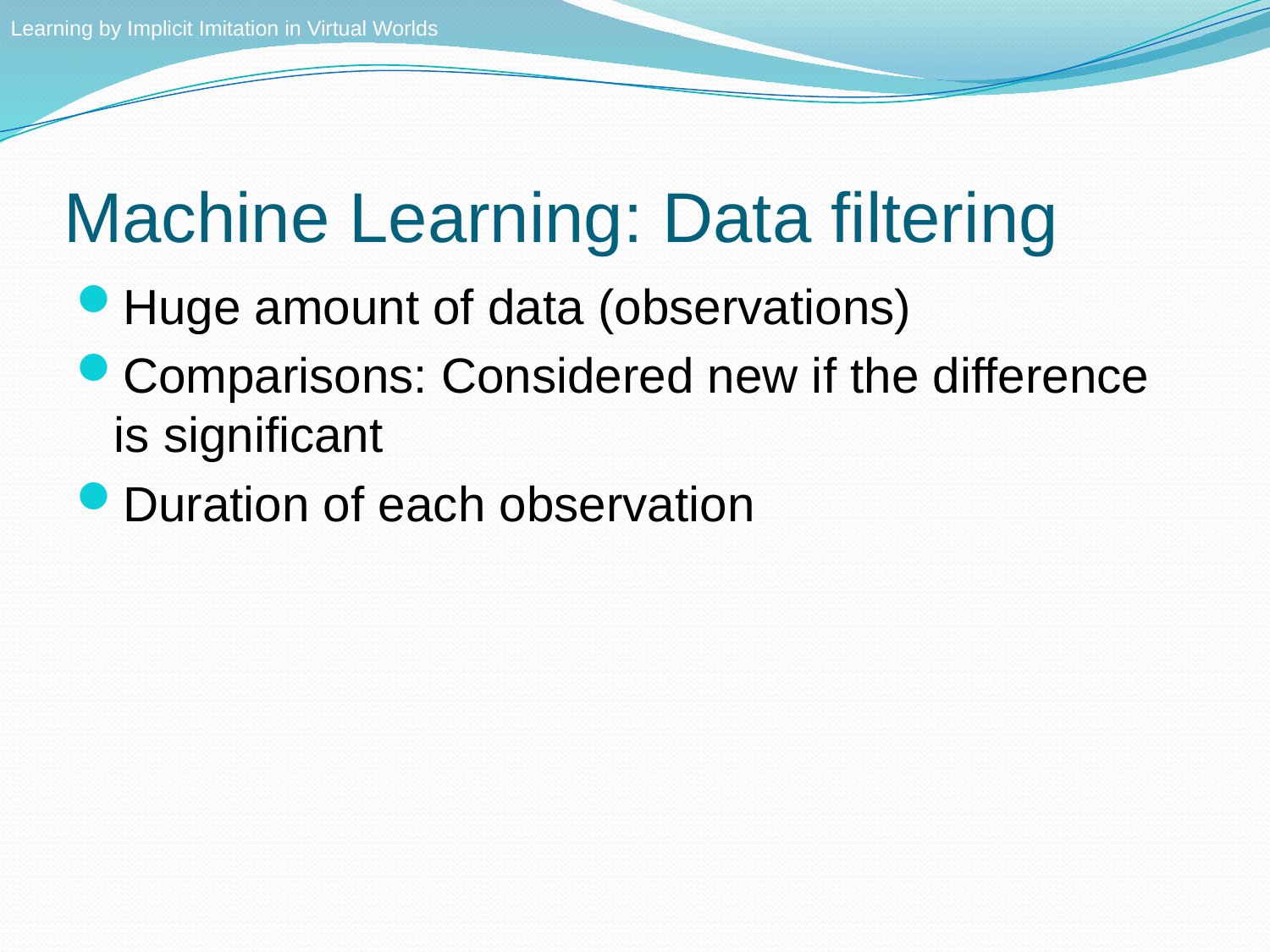

Learning by Implicit Imitation in Virtual Worlds
# Machine Learning: Data filtering
Huge amount of data (observations)
Comparisons: Considered new if the difference is significant
Duration of each observation